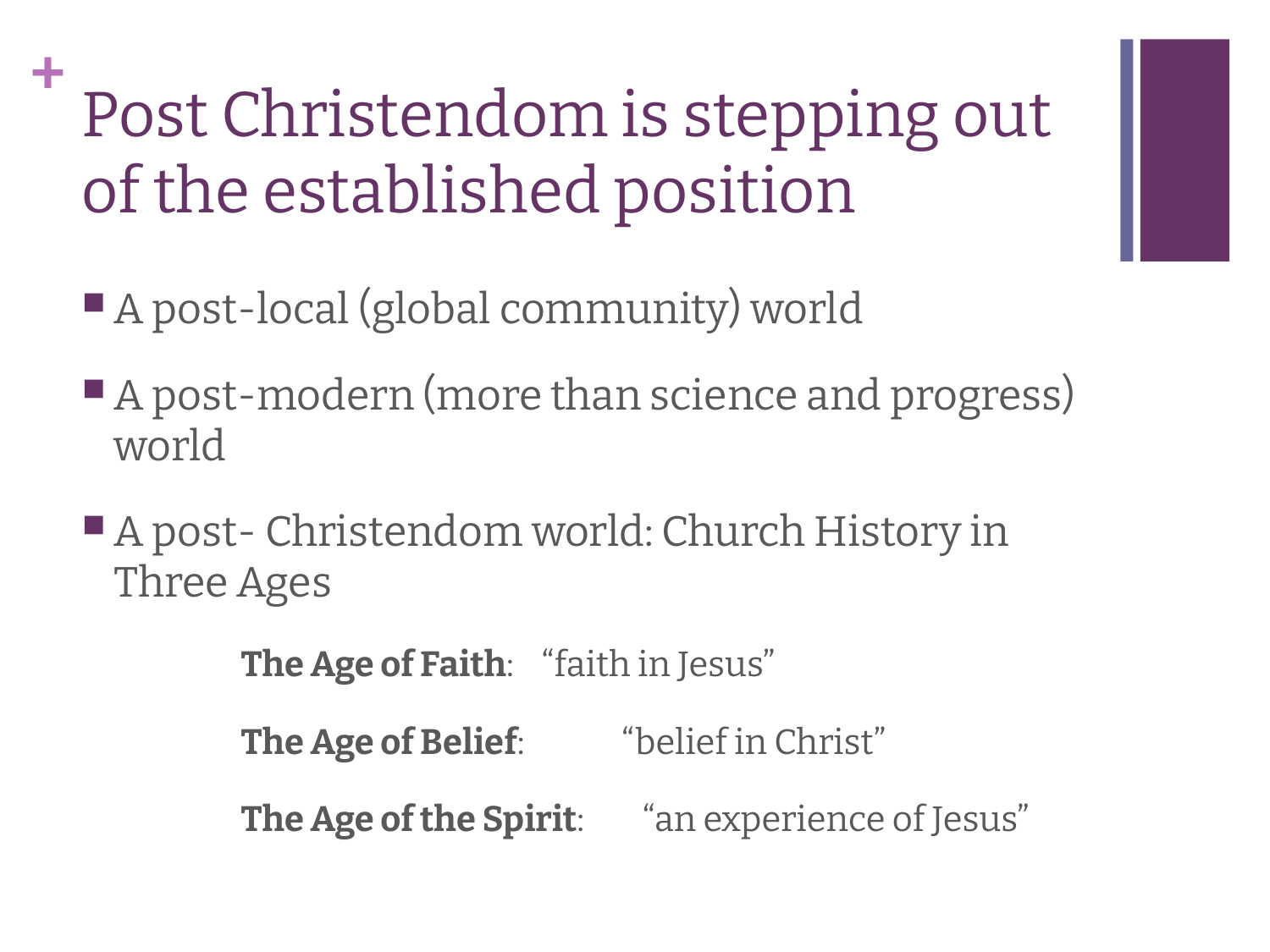

# Post Christendom is stepping out of the established position
A post-local (global community) world
A post-modern (more than science and progress) world
A post- Christendom world: Church History in Three Ages
		The Age of Faith:    “faith in Jesus”
		The Age of Belief:   	“belief in Christ”
		The Age of the Spirit:	   “an experience of Jesus”